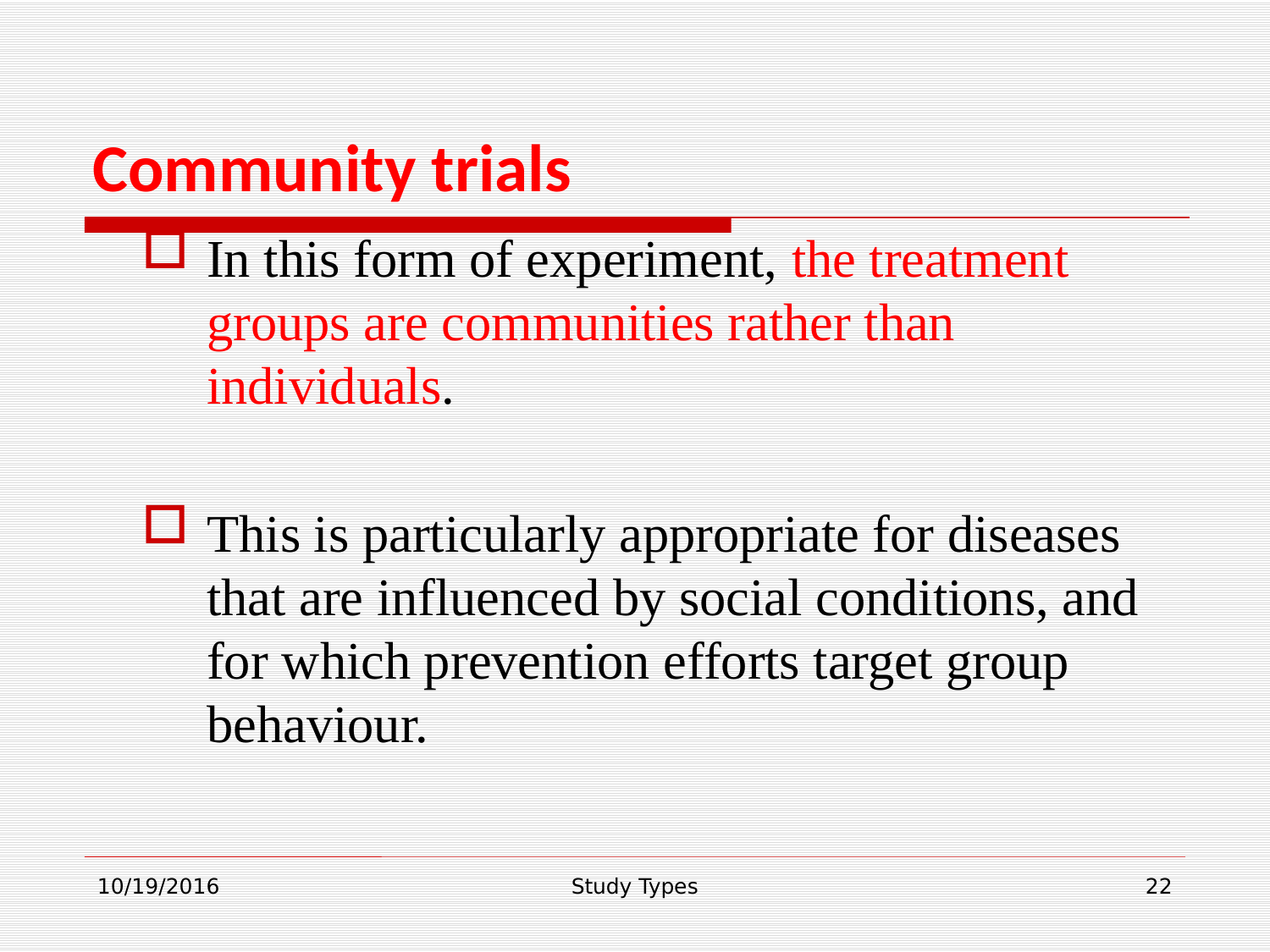

# Community trials
In this form of experiment, the treatment groups are communities rather than individuals.

This is particularly appropriate for diseases that are influenced by social conditions, and for which prevention efforts target group behaviour.
10/19/2016
Study Types
22